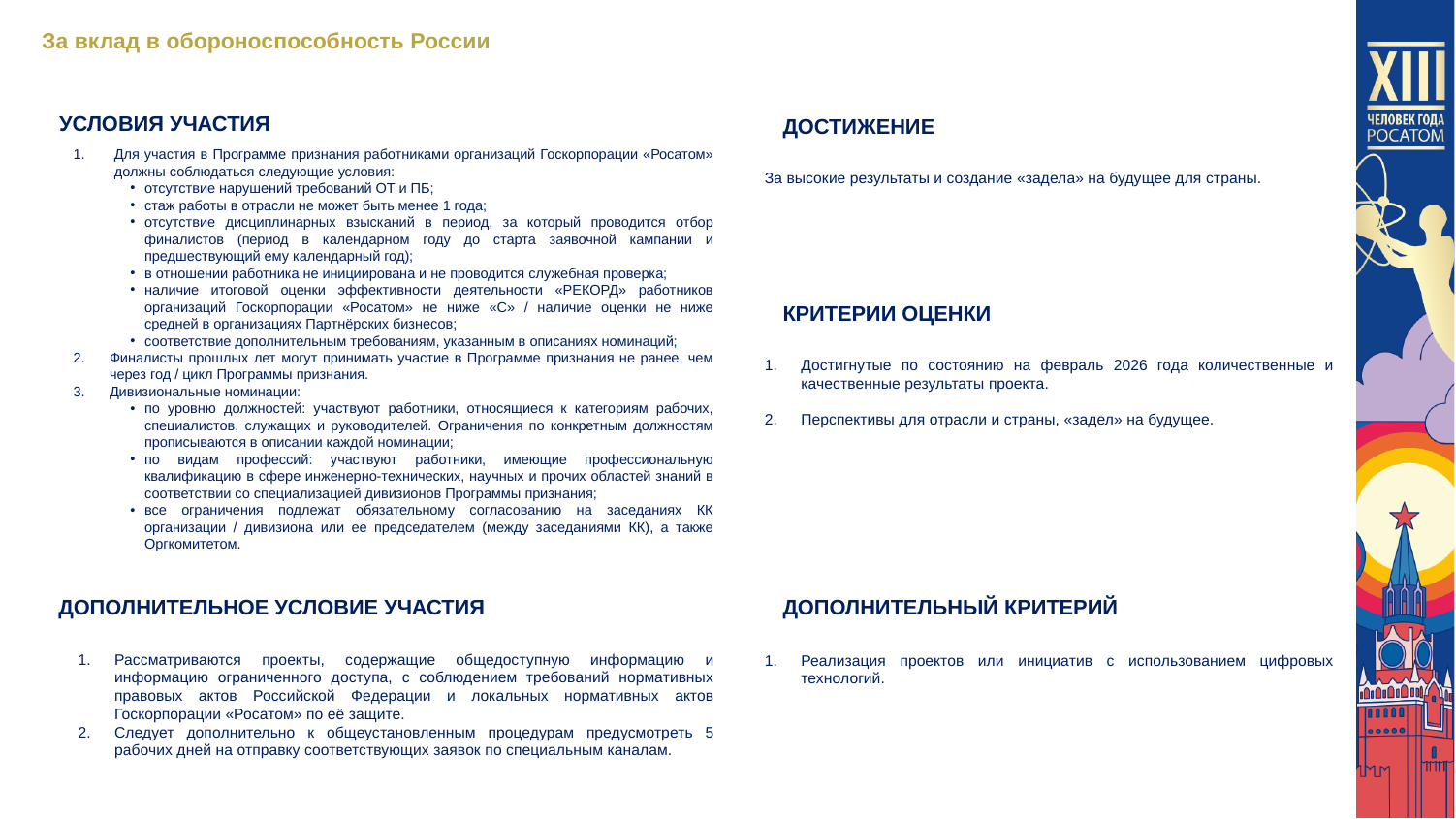

За вклад в обороноспособность России
УСЛОВИЯ УЧАСТИЯ
ДОСТИЖЕНИЕ
Для участия в Программе признания работниками организаций Госкорпорации «Росатом» должны соблюдаться следующие условия:
отсутствие нарушений требований ОТ и ПБ;
стаж работы в отрасли не может быть менее 1 года;
отсутствие дисциплинарных взысканий в период, за который проводится отбор финалистов (период в календарном году до старта заявочной кампании и предшествующий ему календарный год);
в отношении работника не инициирована и не проводится служебная проверка;
наличие итоговой оценки эффективности деятельности «РЕКОРД» работников организаций Госкорпорации «Росатом» не ниже «С» / наличие оценки не ниже средней в организациях Партнёрских бизнесов;
соответствие дополнительным требованиям, указанным в описаниях номинаций;
Финалисты прошлых лет могут принимать участие в Программе признания не ранее, чем через год / цикл Программы признания.
Дивизиональные номинации:
по уровню должностей: участвуют работники, относящиеся к категориям рабочих, специалистов, служащих и руководителей. Ограничения по конкретным должностям прописываются в описании каждой номинации;
по видам профессий: участвуют работники, имеющие профессиональную квалификацию в сфере инженерно-технических, научных и прочих областей знаний в соответствии со специализацией дивизионов Программы признания;
все ограничения подлежат обязательному согласованию на заседаниях КК организации / дивизиона или ее председателем (между заседаниями КК), а также Оргкомитетом.
За высокие результаты и создание «задела» на будущее для страны.
КРИТЕРИИ ОЦЕНКИ
Достигнутые по состоянию на февраль 2026 года количественные и качественные результаты проекта.

Перспективы для отрасли и страны, «задел» на будущее.
ДОПОЛНИТЕЛЬНОЕ УСЛОВИЕ УЧАСТИЯ
ДОПОЛНИТЕЛЬНЫЙ КРИТЕРИЙ
Рассматриваются проекты, содержащие общедоступную информацию и информацию ограниченного доступа, с соблюдением требований нормативных правовых актов Российской Федерации и локальных нормативных актов Госкорпорации «Росатом» по её защите.
Следует дополнительно к общеустановленным процедурам предусмотреть 5 рабочих дней на отправку соответствующих заявок по специальным каналам.
Реализация проектов или инициатив с использованием цифровых технологий.